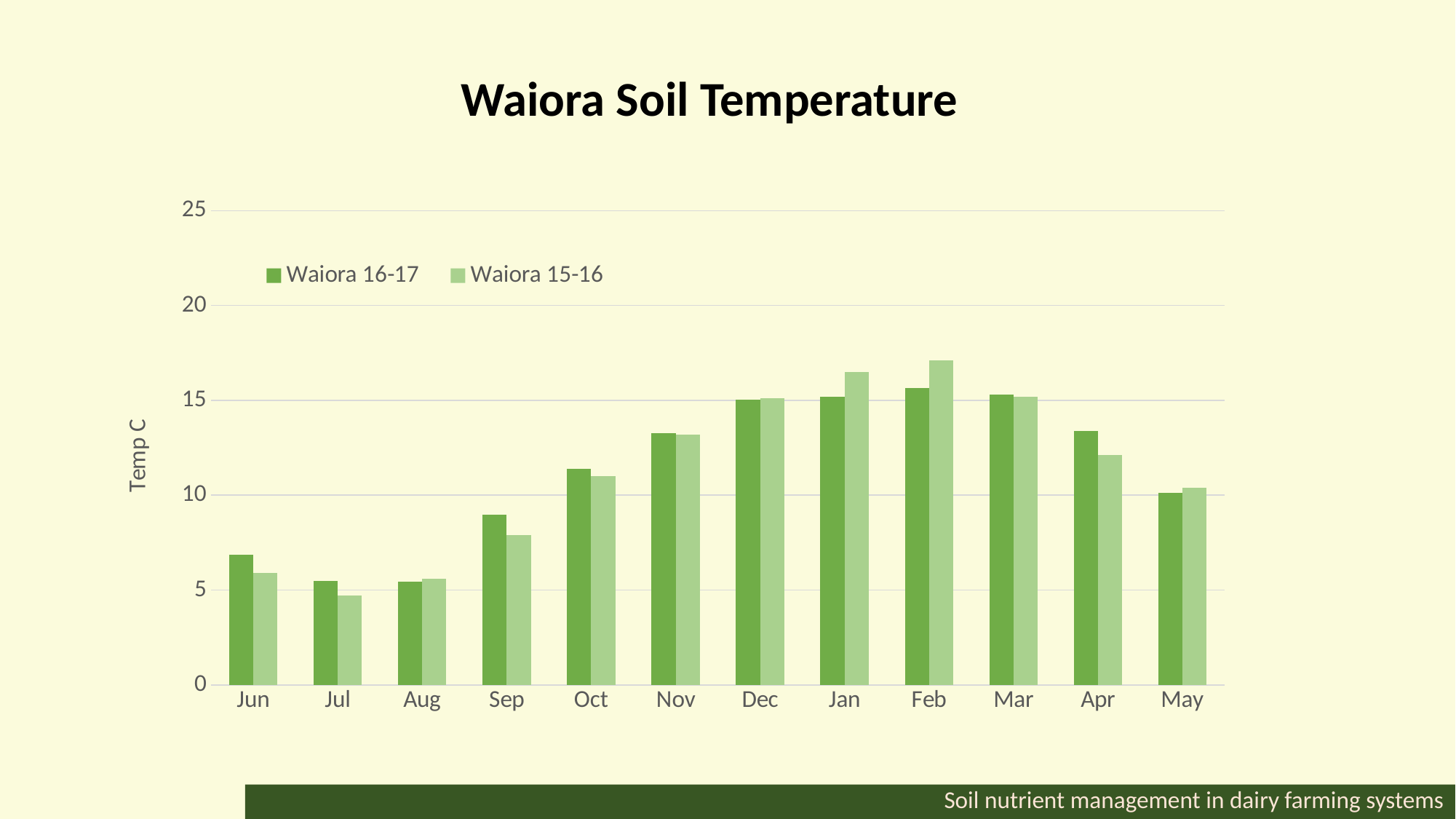

Waiora Soil Temperature

### Chart

| Category |  |  |
|---|---|---|
| Jun | 6.865625 | 5.9 |
| Jul | 5.4642857142857135 | 4.7 |
| Aug | 5.434285714285714 | 5.6 |
| Sep | 8.971428571428572 | 7.9 |
| Oct | 11.4 | 11.0 |
| Nov | 13.26 | 13.2 |
| Dec | 15.042857142857143 | 15.1 |
| Jan | 15.196428571428573 | 16.5 |
| Feb | 15.653571428571432 | 17.1 |
| Mar | 15.314285714285713 | 15.2 |
| Apr | 13.391666666666667 | 12.1 |
| May | 10.119047619047619 | 10.4 |
# Soil nutrient management in dairy farming systems